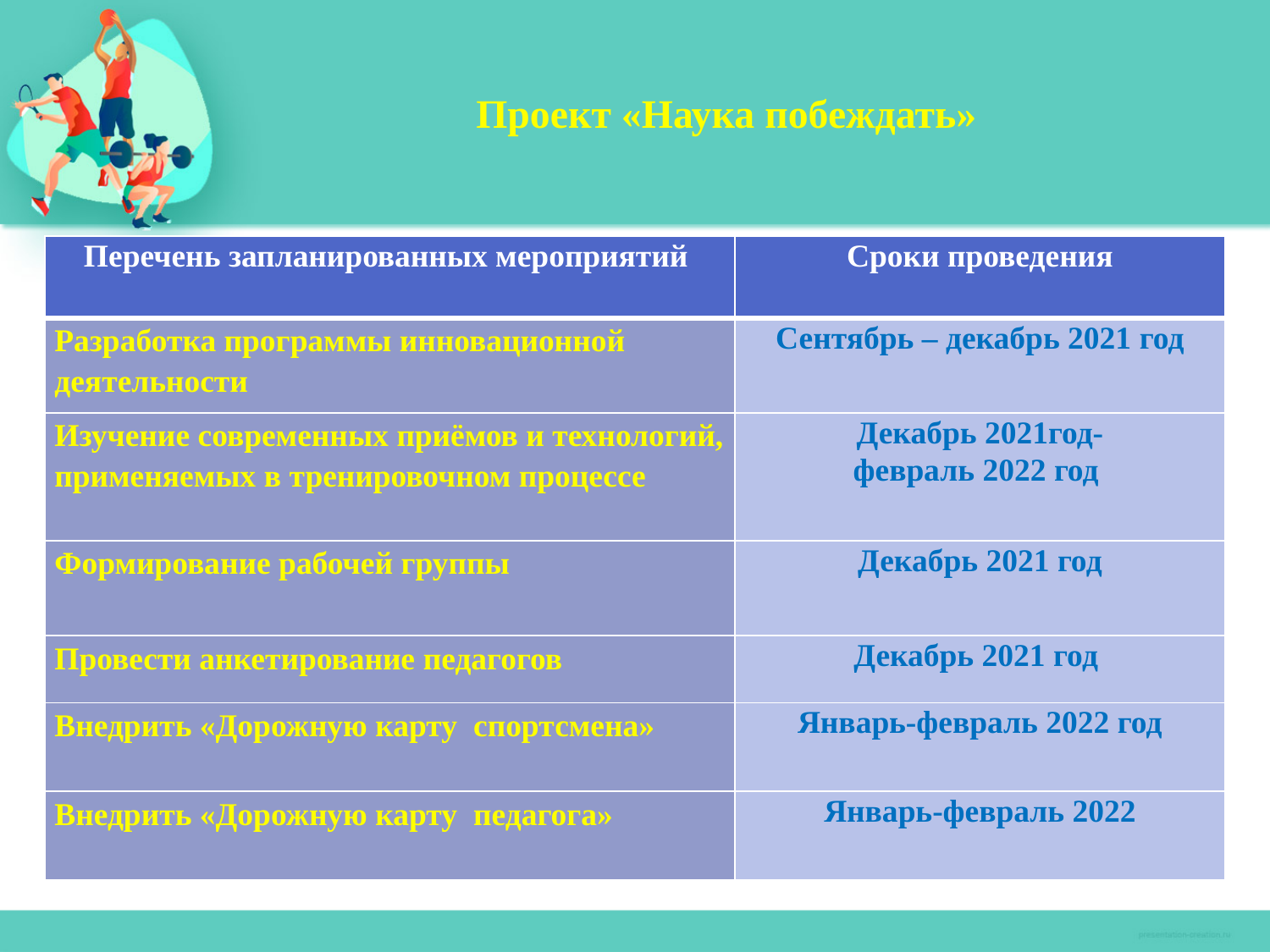

# Проект «Наука побеждать»
| Перечень запланированных мероприятий | Сроки проведения |
| --- | --- |
| Разработка программы инновационной деятельности | Сентябрь – декабрь 2021 год |
| Изучение современных приёмов и технологий, применяемых в тренировочном процессе | Декабрь 2021год- февраль 2022 год |
| Формирование рабочей группы | Декабрь 2021 год |
| Провести анкетирование педагогов | Декабрь 2021 год |
| Внедрить «Дорожную карту спортсмена» | Январь-февраль 2022 год |
| Внедрить «Дорожную карту педагога» | Январь-февраль 2022 |